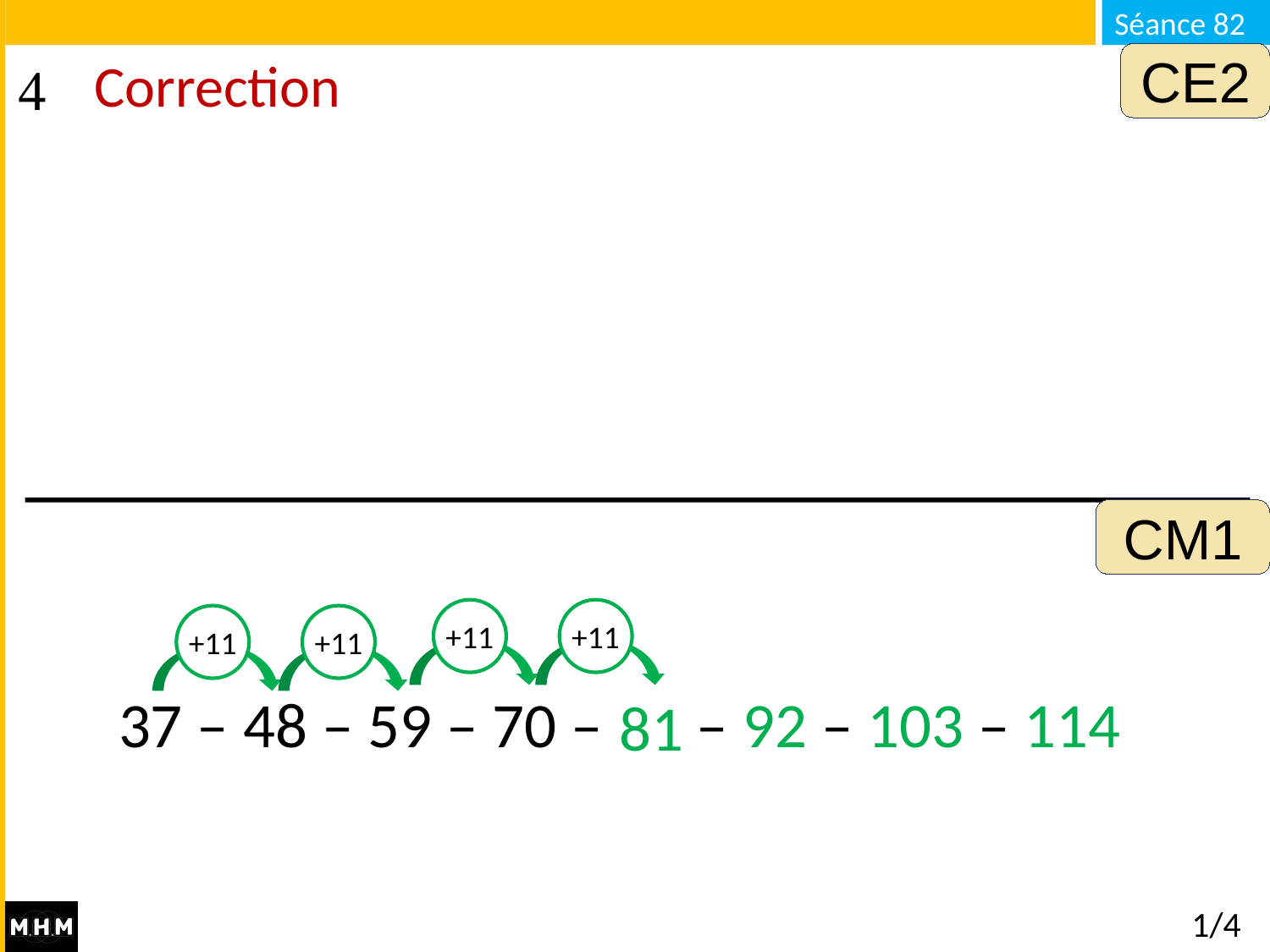

CE2
# Correction
CM1

+11
+11
+11
+11

37 – 48 – 59 – 70 –
– 92 – 103 – 114
81
1/4